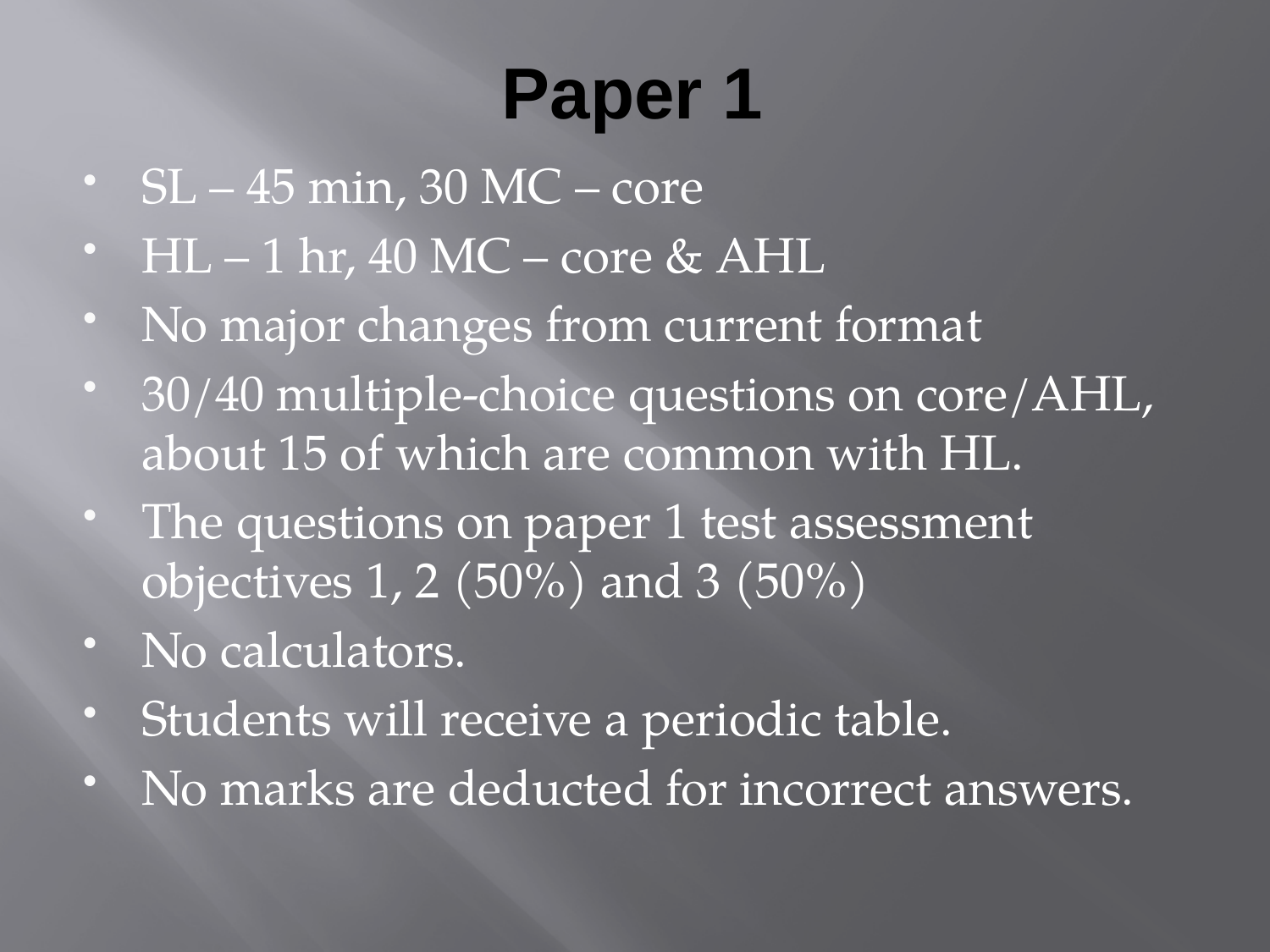

# Paper 1
SL – 45 min, 30 MC – core
HL – 1 hr, 40 MC – core & AHL
No major changes from current format
30/40 multiple-choice questions on core/AHL, about 15 of which are common with HL.
The questions on paper 1 test assessment objectives 1, 2 (50%) and 3 (50%)
No calculators.
Students will receive a periodic table.
No marks are deducted for incorrect answers.